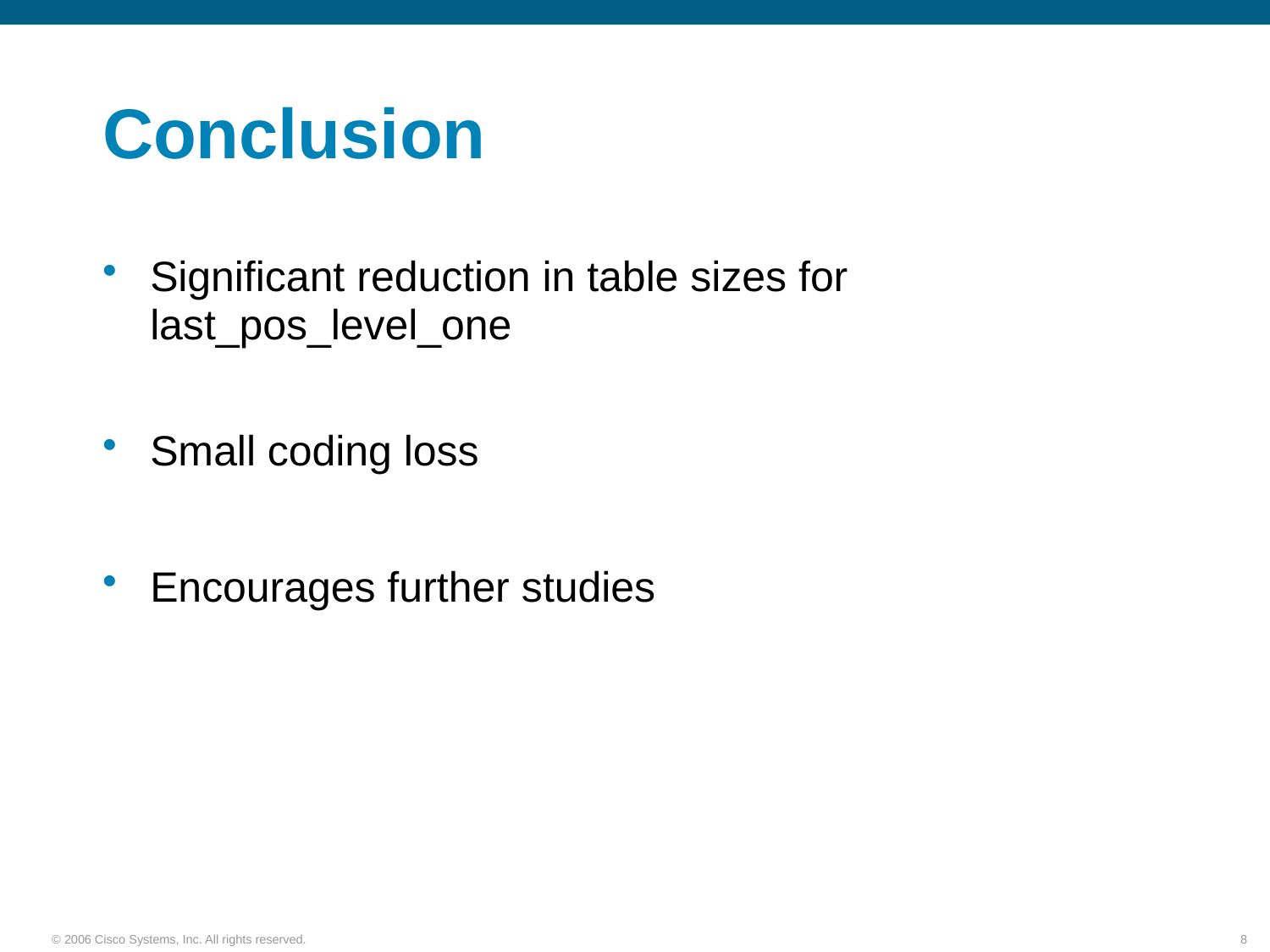

# Conclusion
Significant reduction in table sizes for last_pos_level_one

Small coding loss

Encourages further studies